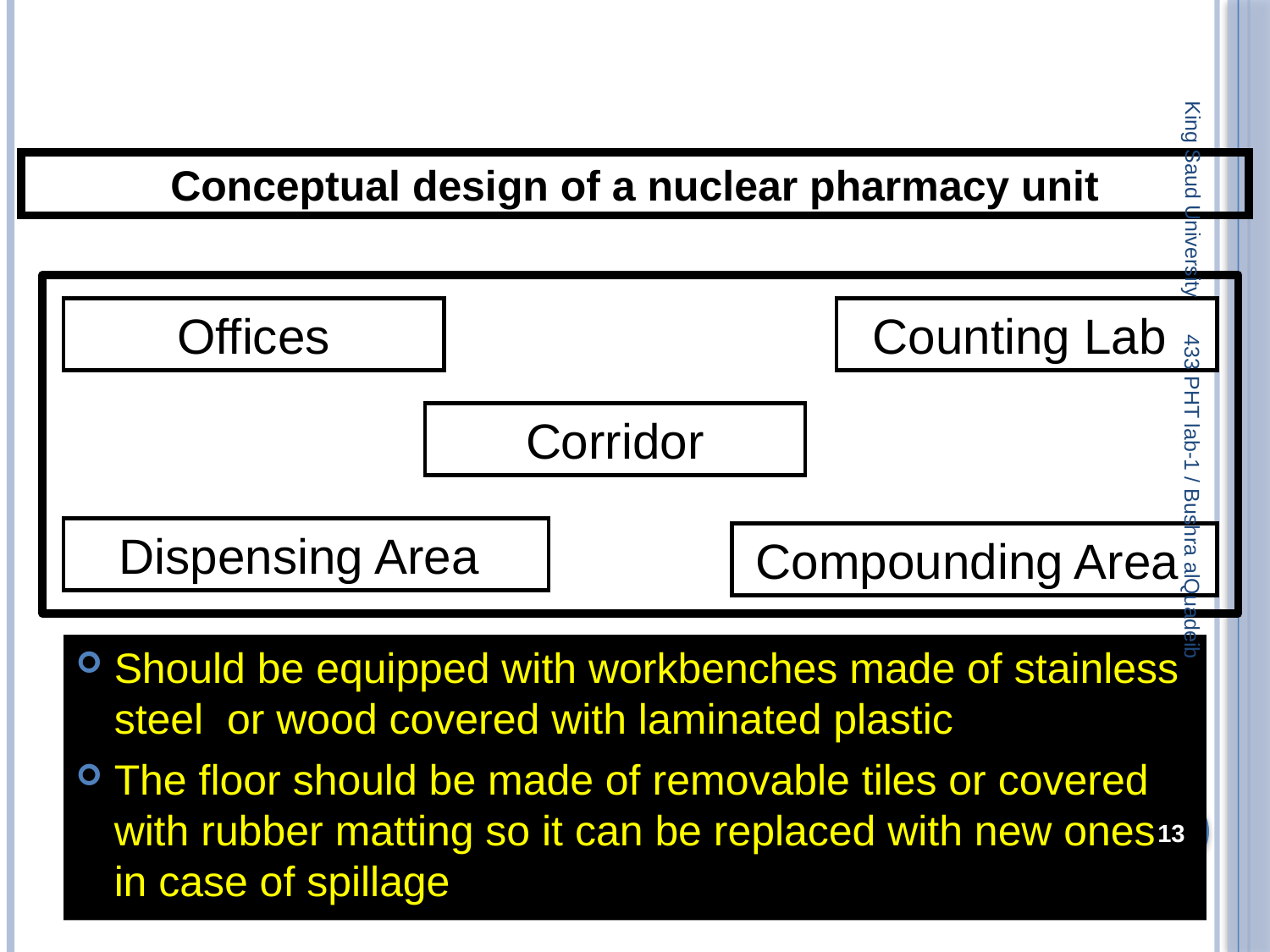

King Saud University
Conceptual design of a nuclear pharmacy unit

Offices
Counting Lab
Corridor
Dispensing Area
433 PHT lab-1 / Bushra alQuadeib
Compounding Area
Should be equipped with workbenches made of stainless steel  or wood covered with laminated plastic
The floor should be made of removable tiles or covered with rubber matting so it can be replaced with new ones in case of spillage

13